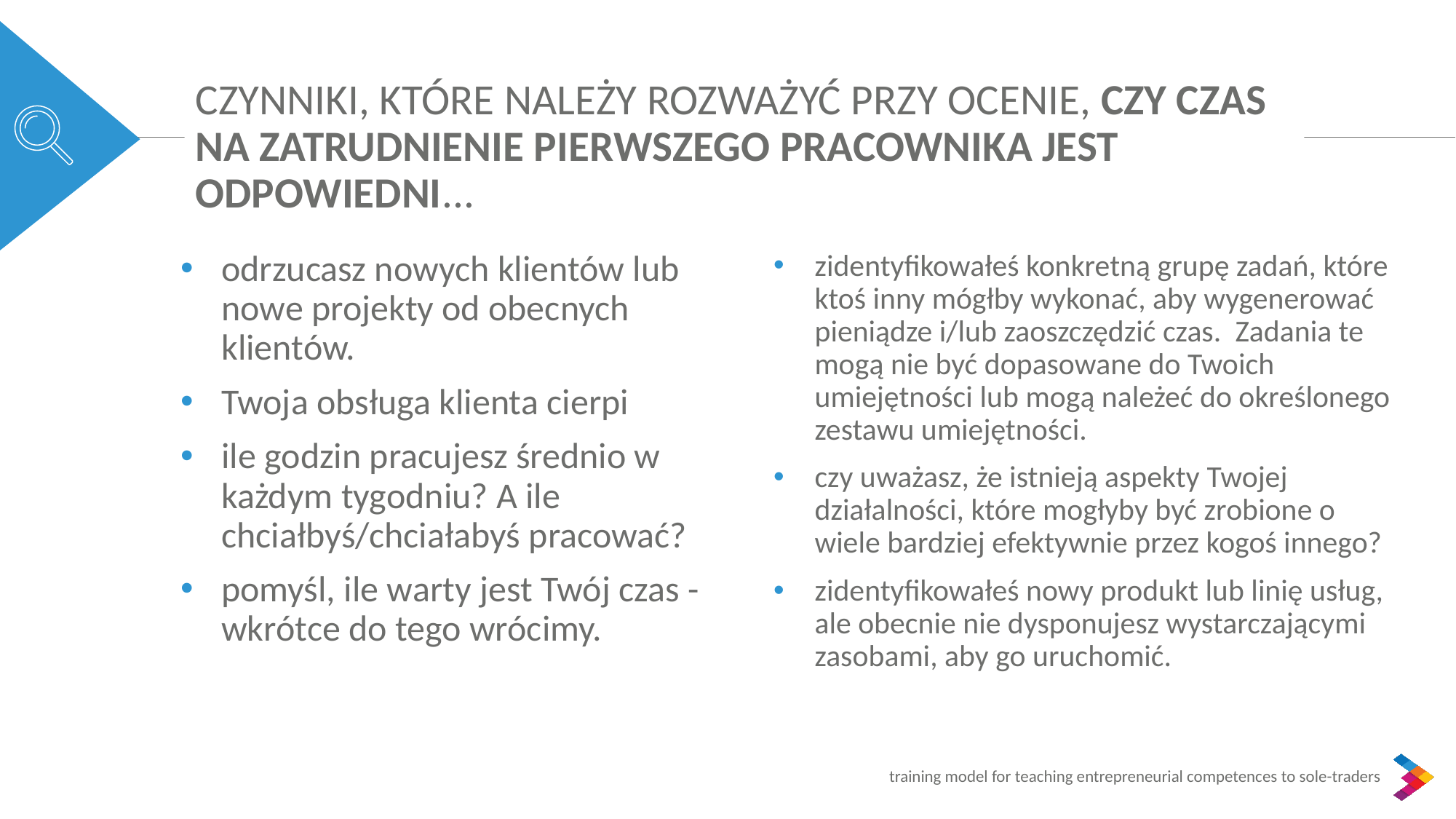

CZYNNIKI, KTÓRE NALEŻY ROZWAŻYĆ PRZY OCENIE, CZY CZAS NA ZATRUDNIENIE PIERWSZEGO PRACOWNIKA JEST ODPOWIEDNI...

odrzucasz nowych klientów lub nowe projekty od obecnych klientów.
Twoja obsługa klienta cierpi
ile godzin pracujesz średnio w każdym tygodniu? A ile chciałbyś/chciałabyś pracować?
pomyśl, ile warty jest Twój czas - wkrótce do tego wrócimy.
zidentyfikowałeś konkretną grupę zadań, które ktoś inny mógłby wykonać, aby wygenerować pieniądze i/lub zaoszczędzić czas.  Zadania te mogą nie być dopasowane do Twoich umiejętności lub mogą należeć do określonego zestawu umiejętności.
czy uważasz, że istnieją aspekty Twojej działalności, które mogłyby być zrobione o wiele bardziej efektywnie przez kogoś innego?
zidentyfikowałeś nowy produkt lub linię usług, ale obecnie nie dysponujesz wystarczającymi zasobami, aby go uruchomić.